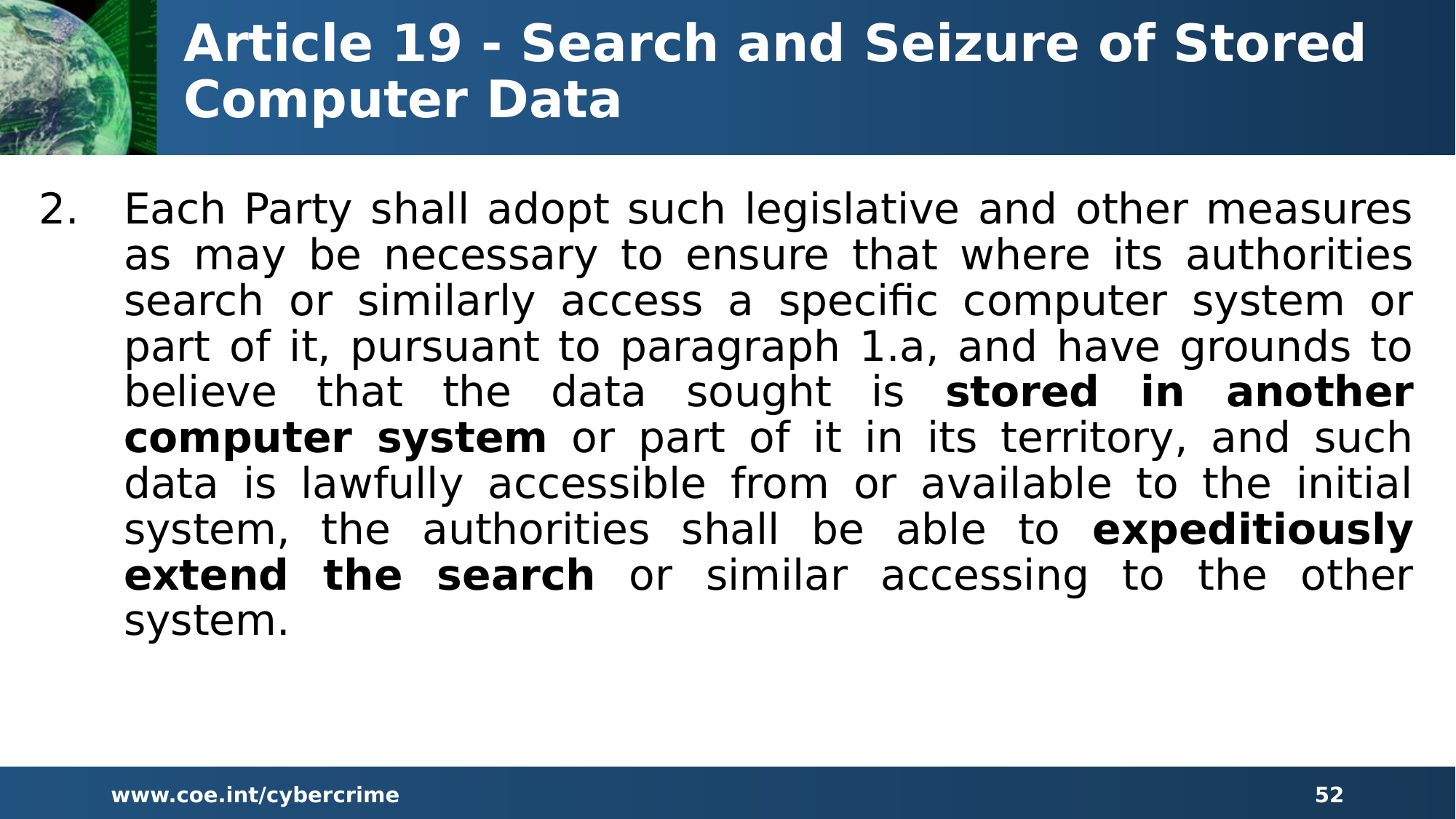

# Article 19 - Search and Seizure of Stored Computer Data
Each Party shall adopt such legislative and other measures as may be necessary to ensure that where its authorities search or similarly access a specific computer system or part of it, pursuant to paragraph 1.a, and have grounds to believe that the data sought is stored in another computer system or part of it in its territory, and such data is lawfully accessible from or available to the initial system, the authorities shall be able to expeditiously extend the search or similar accessing to the other system.

www.coe.int/cybercrime
52